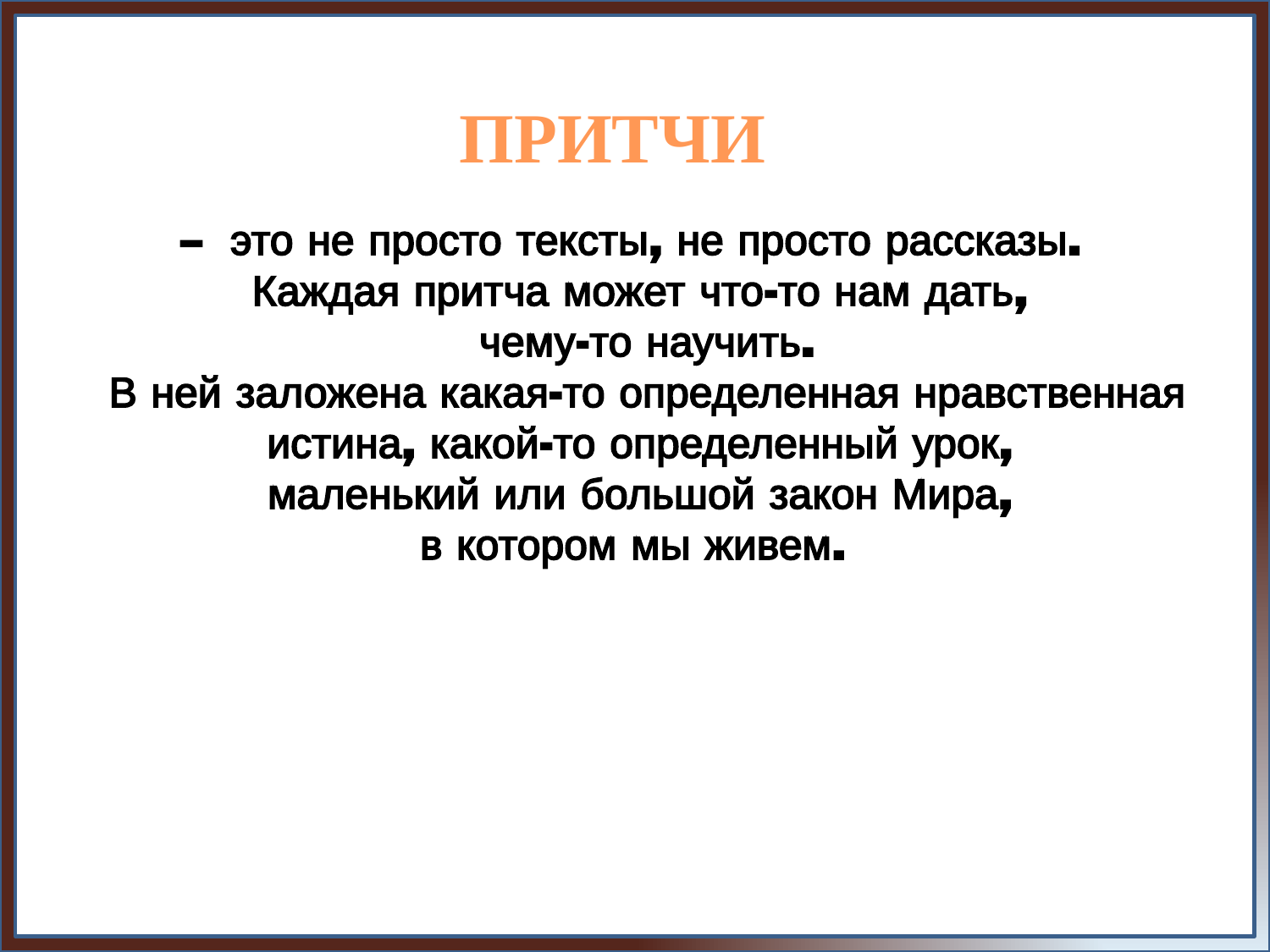

ПРИТЧИ
 –  это не просто тексты, не просто рассказы.
Каждая притча может что-то нам дать,
 чему-то научить.
 В ней заложена какая-то определенная нравственная истина, какой-то определенный урок,
 маленький или большой закон Мира,
в котором мы живем.